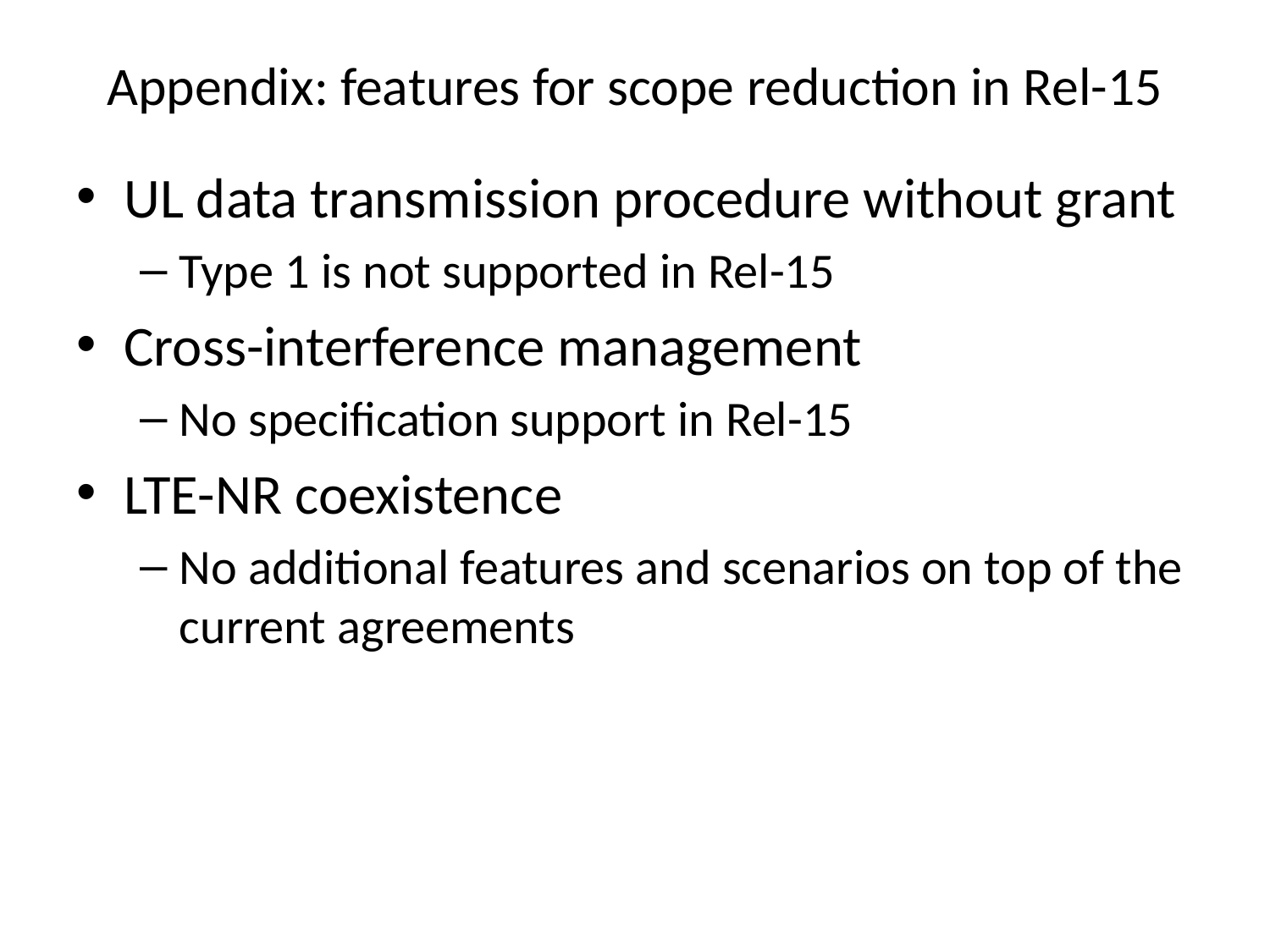

# Appendix: features for scope reduction in Rel-15
UL data transmission procedure without grant
Type 1 is not supported in Rel-15
Cross-interference management
No specification support in Rel-15
LTE-NR coexistence
No additional features and scenarios on top of the current agreements